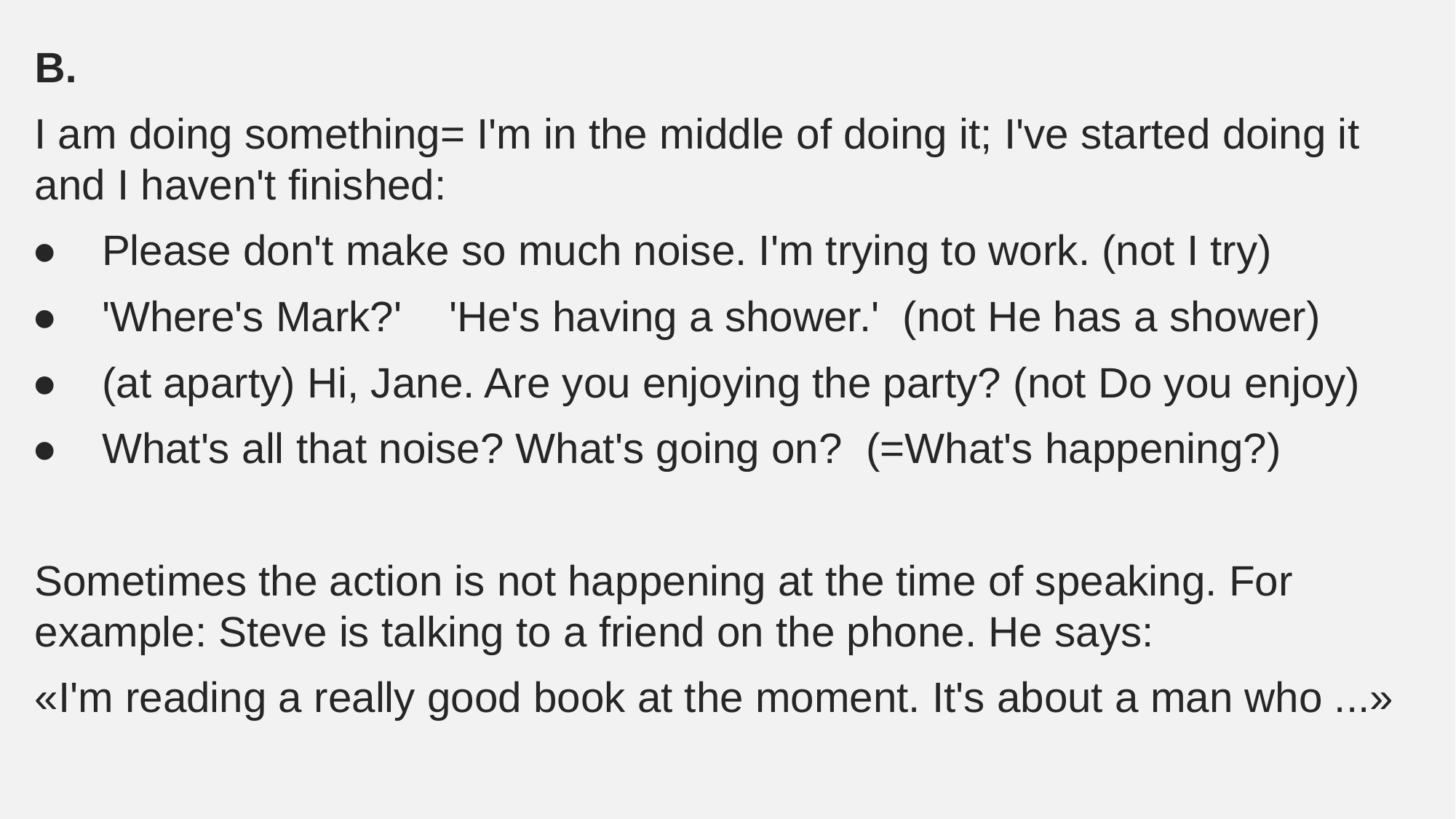

#
B.
I am doing something= I'm in the middle of doing it; I've started doing it and I haven't finished:
⦁    Please don't make so much noise. I'm trying to work. (not I try)
⦁    'Where's Mark?'    'He's having a shower.'  (not He has a shower)
⦁    (at aparty) Hi, Jane. Are you enjoying the party? (not Do you enjoy)
⦁    What's all that noise? What's going on?  (=What's happening?)

Sometimes the action is not happening at the time of speaking. For example: Steve is talking to a friend on the phone. He says:
«I'm reading a really good book at the moment. It's about a man who ...»